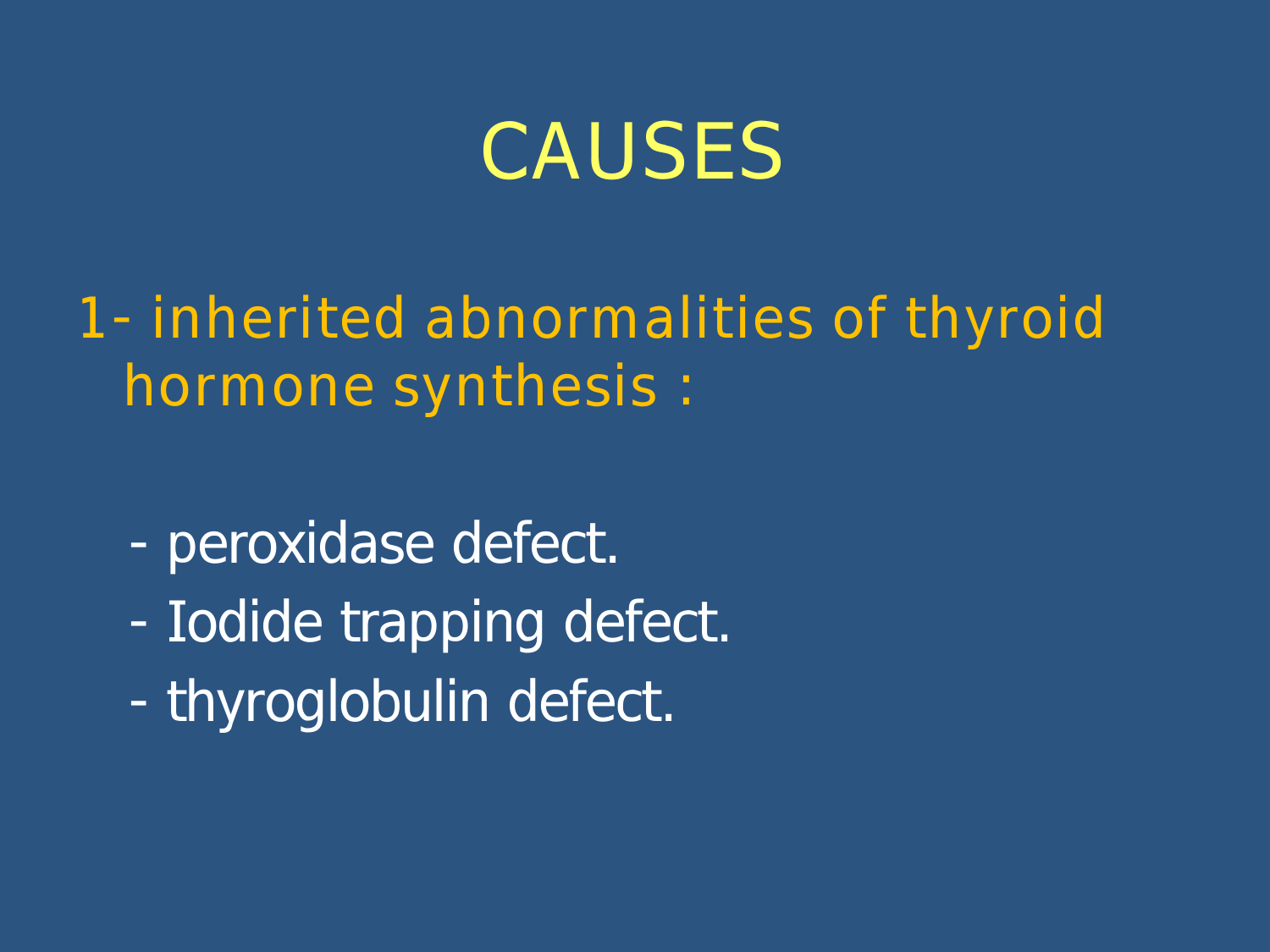

# CAUSES
1- inherited abnormalities of thyroid hormone synthesis :

   - peroxidase defect.
   - Iodide trapping defect.
   - thyroglobulin defect.